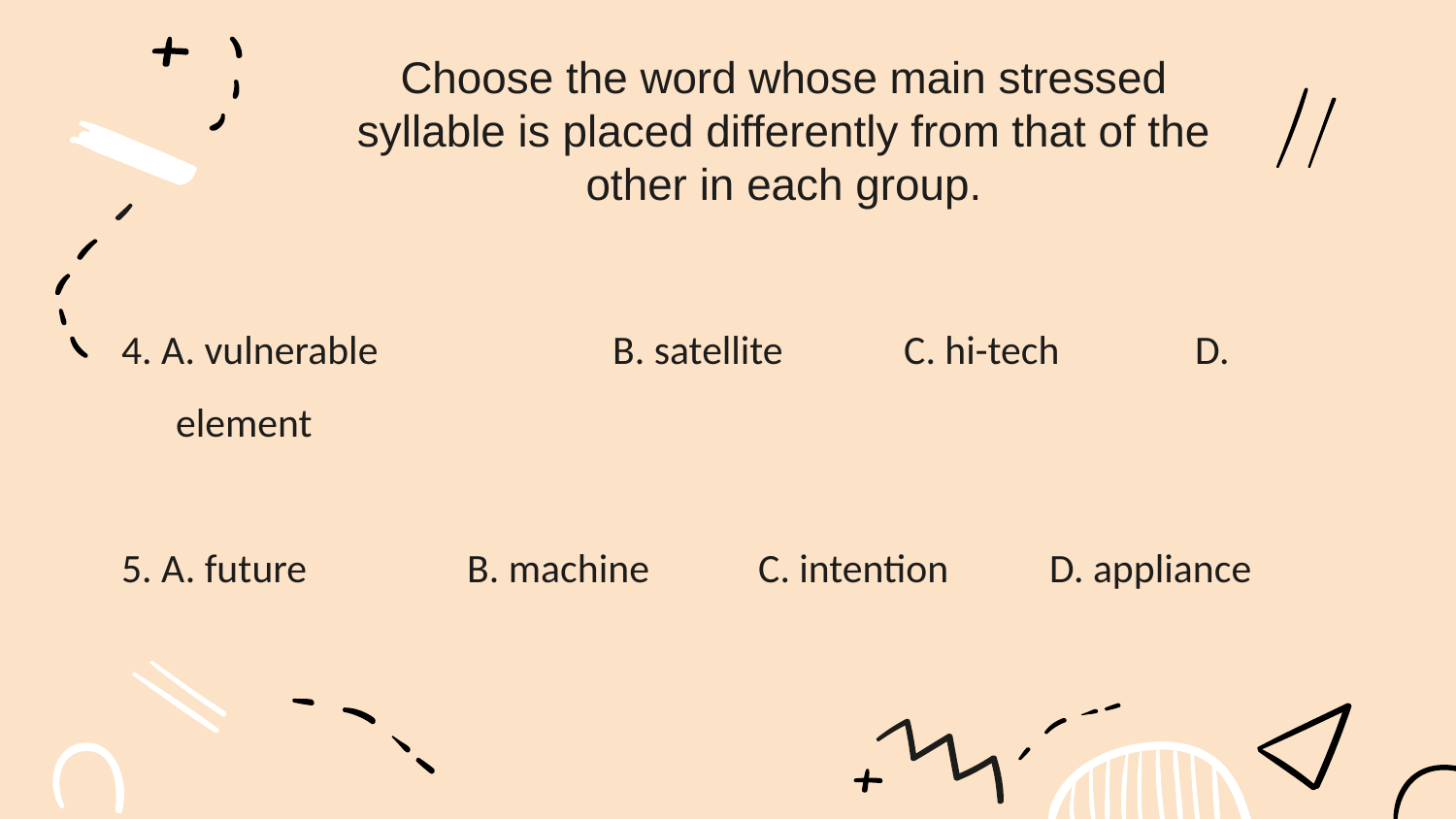

# Choose the word whose main stressed syllable is placed differently from that of the other in each group.

4. A. vulnerable		B. satellite	C. hi-tech	D. element

5. A. future		B. machine	C. intention	D. appliance